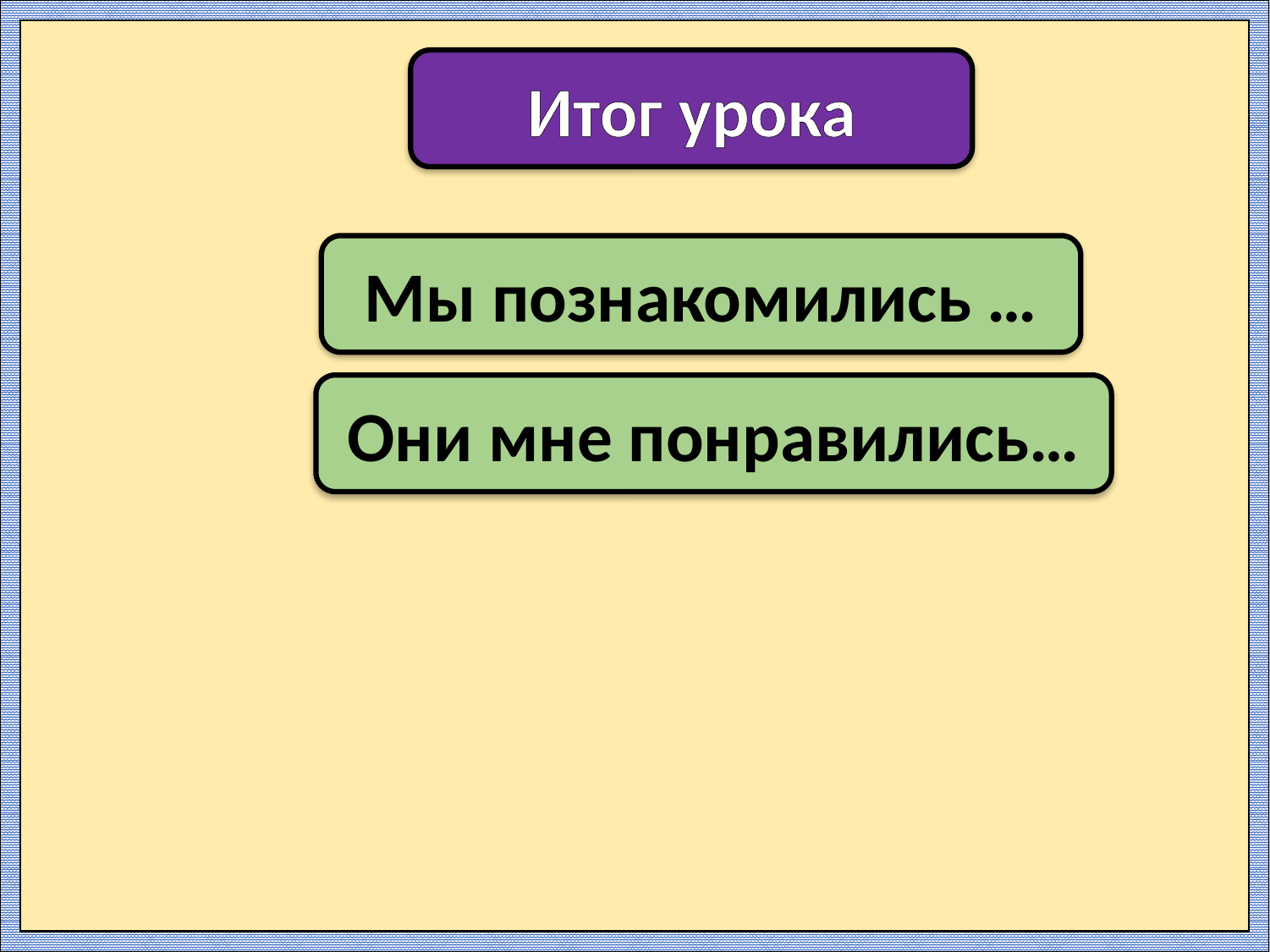

Итог урока
Мы познакомились …
Они мне понравились…